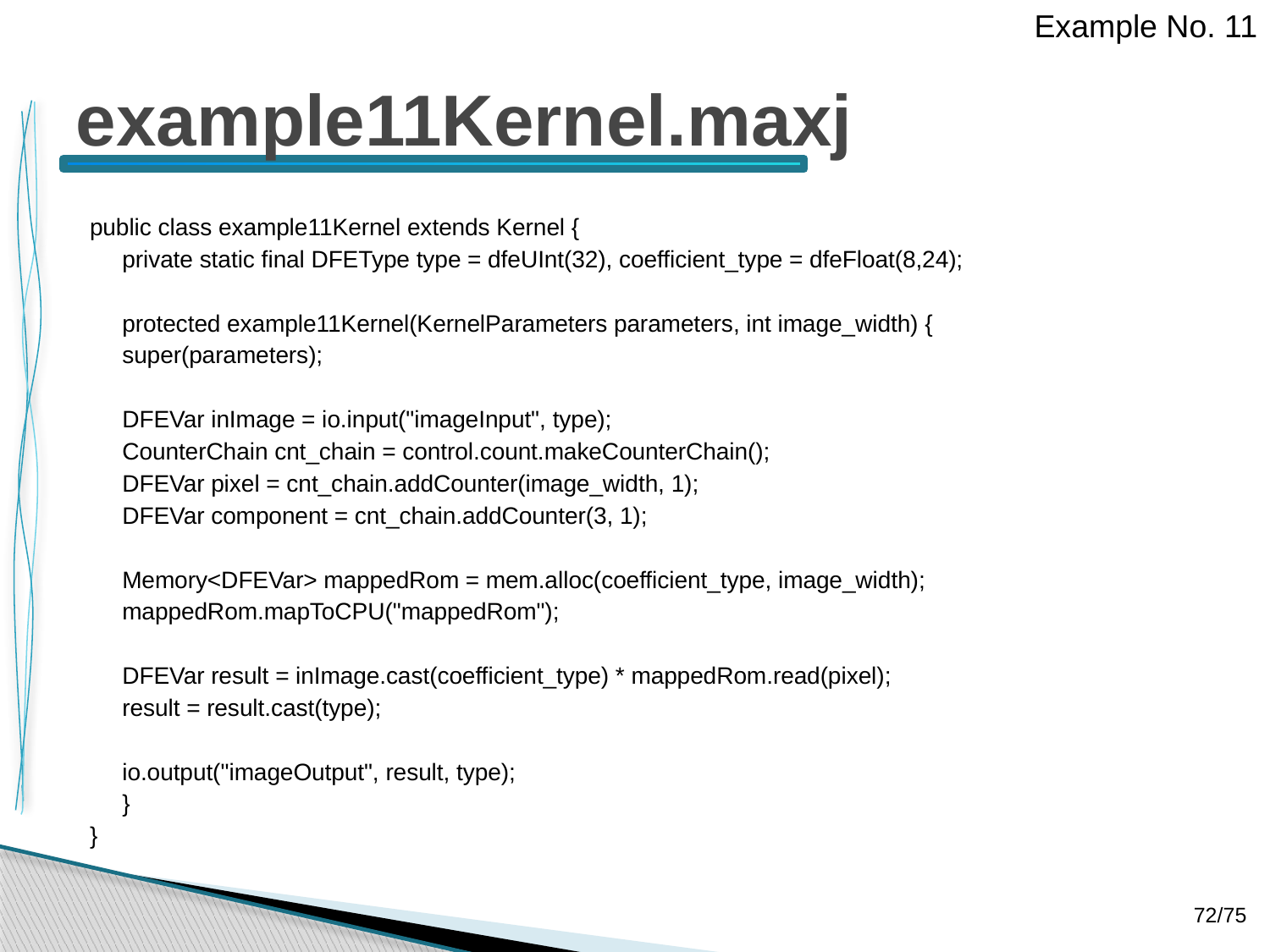

Example No. 11
# example11Kernel.maxj
public class example11Kernel extends Kernel {
	private static final DFEType type = dfeUInt(32), coefficient_type = dfeFloat(8,24);

	protected example11Kernel(KernelParameters parameters, int image_width) {
		super(parameters);

		DFEVar inImage = io.input("imageInput", type);
		CounterChain cnt_chain = control.count.makeCounterChain();
		DFEVar pixel = cnt_chain.addCounter(image_width, 1);
		DFEVar component = cnt_chain.addCounter(3, 1);

		Memory<DFEVar> mappedRom = mem.alloc(coefficient_type, image_width);
		mappedRom.mapToCPU("mappedRom");

		DFEVar result = inImage.cast(coefficient_type) * mappedRom.read(pixel);
		result = result.cast(type);

		io.output("imageOutput", result, type);
	}
}